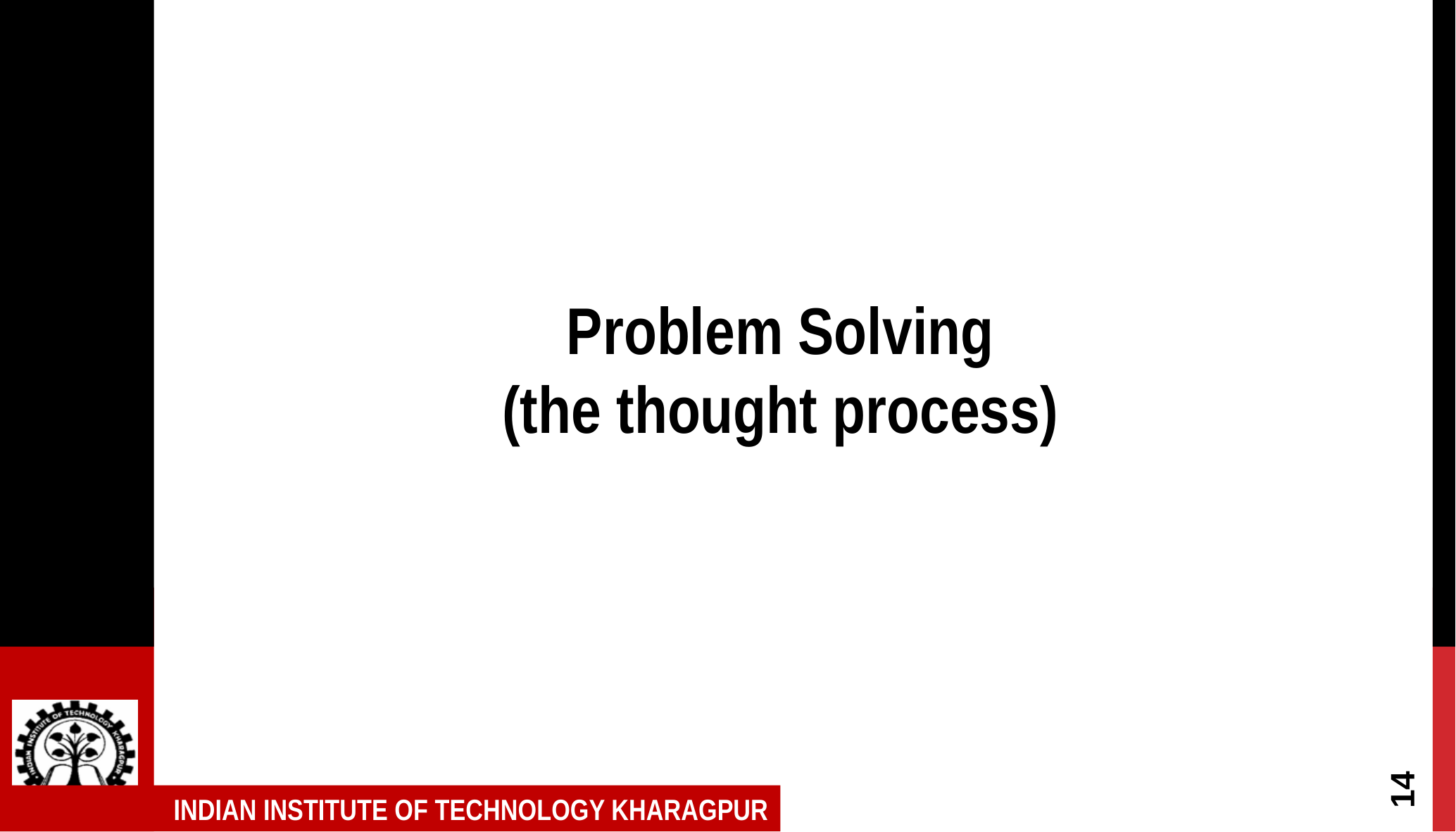

Problem Solving
(the thought process)
14
INDIAN INSTITUTE OF TECHNOLOGY KHARAGPUR